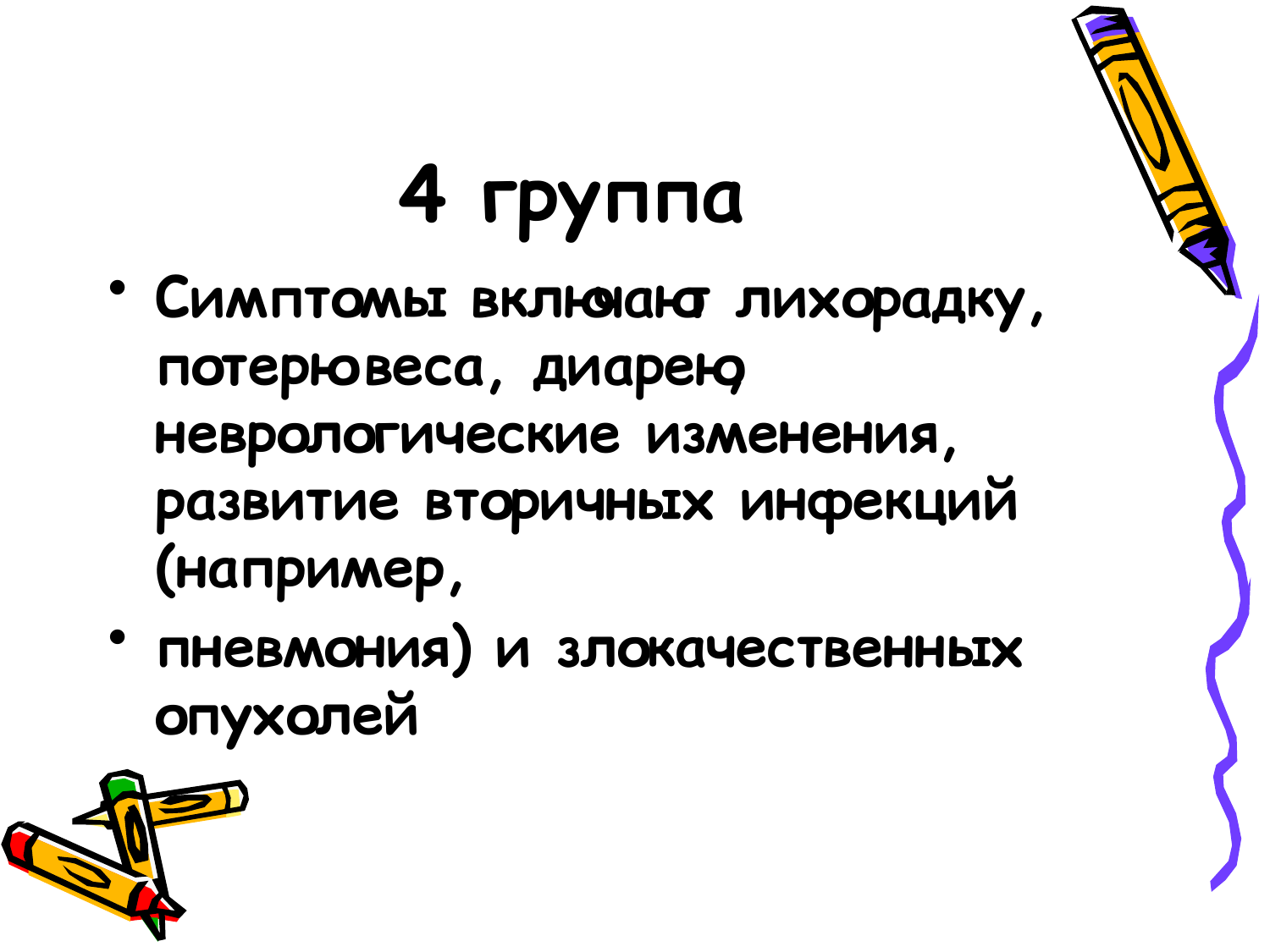

# 4 группа
Симптомы включают лихорадку, потерю веса, диарею, неврологические изменения, развитие вторичных инфекций (например,
пневмония) и злокачественных опухолей